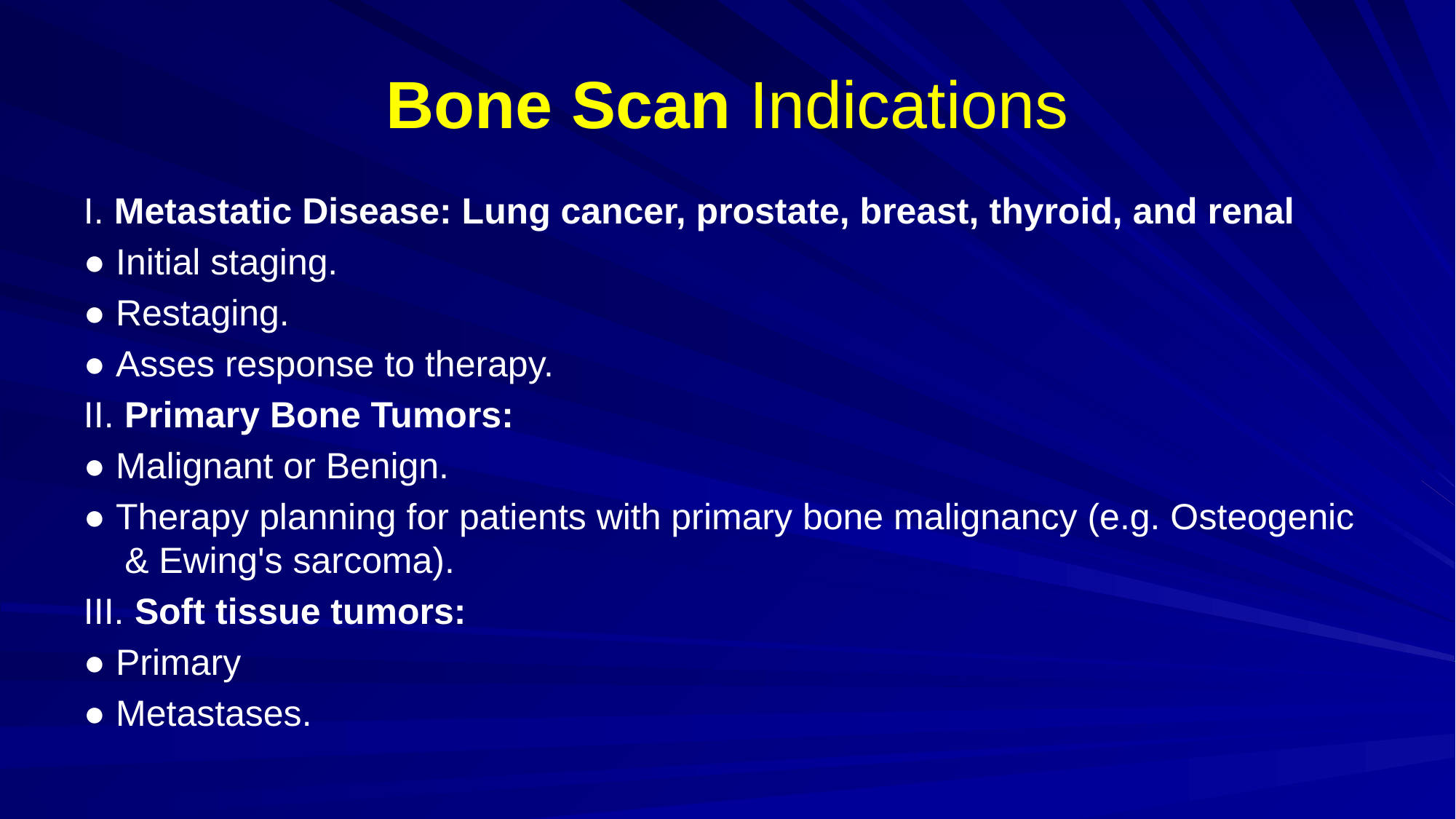

# Bone Scan Indications
I. Metastatic Disease: Lung cancer, prostate, breast, thyroid, and renal
● Initial staging.
● Restaging.
● Asses response to therapy.
II. Primary Bone Tumors:
● Malignant or Benign.
● Therapy planning for patients with primary bone malignancy (e.g. Osteogenic & Ewing's sarcoma).
III. Soft tissue tumors:
● Primary
● Metastases.